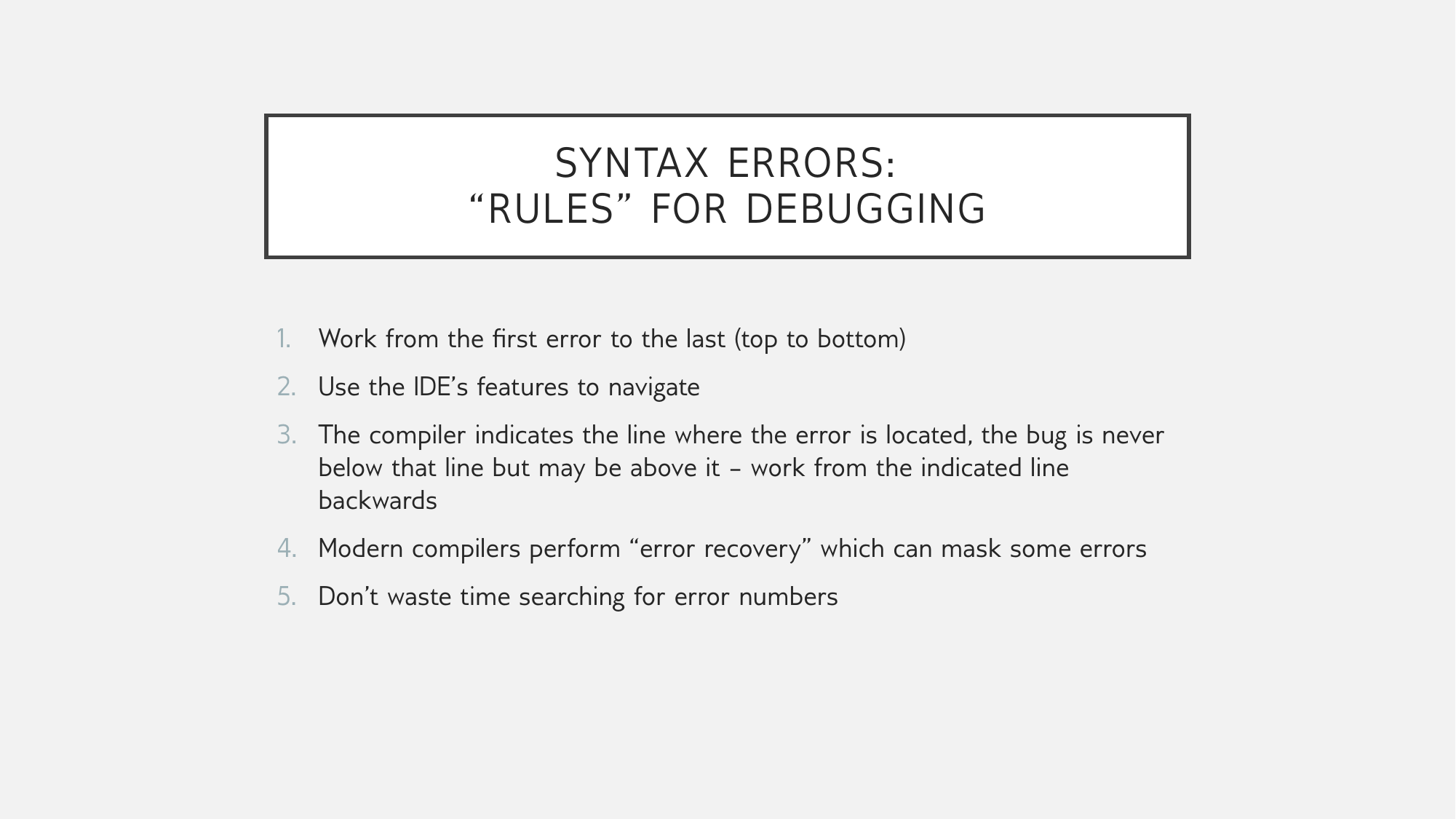

# Syntax errors: “Rules” For Debugging
Work from the first error to the last (top to bottom)
Use the IDE’s features to navigate
The compiler indicates the line where the error is located, the bug is never below that line but may be above it – work from the indicated line backwards
Modern compilers perform “error recovery” which can mask some errors
Don’t waste time searching for error numbers